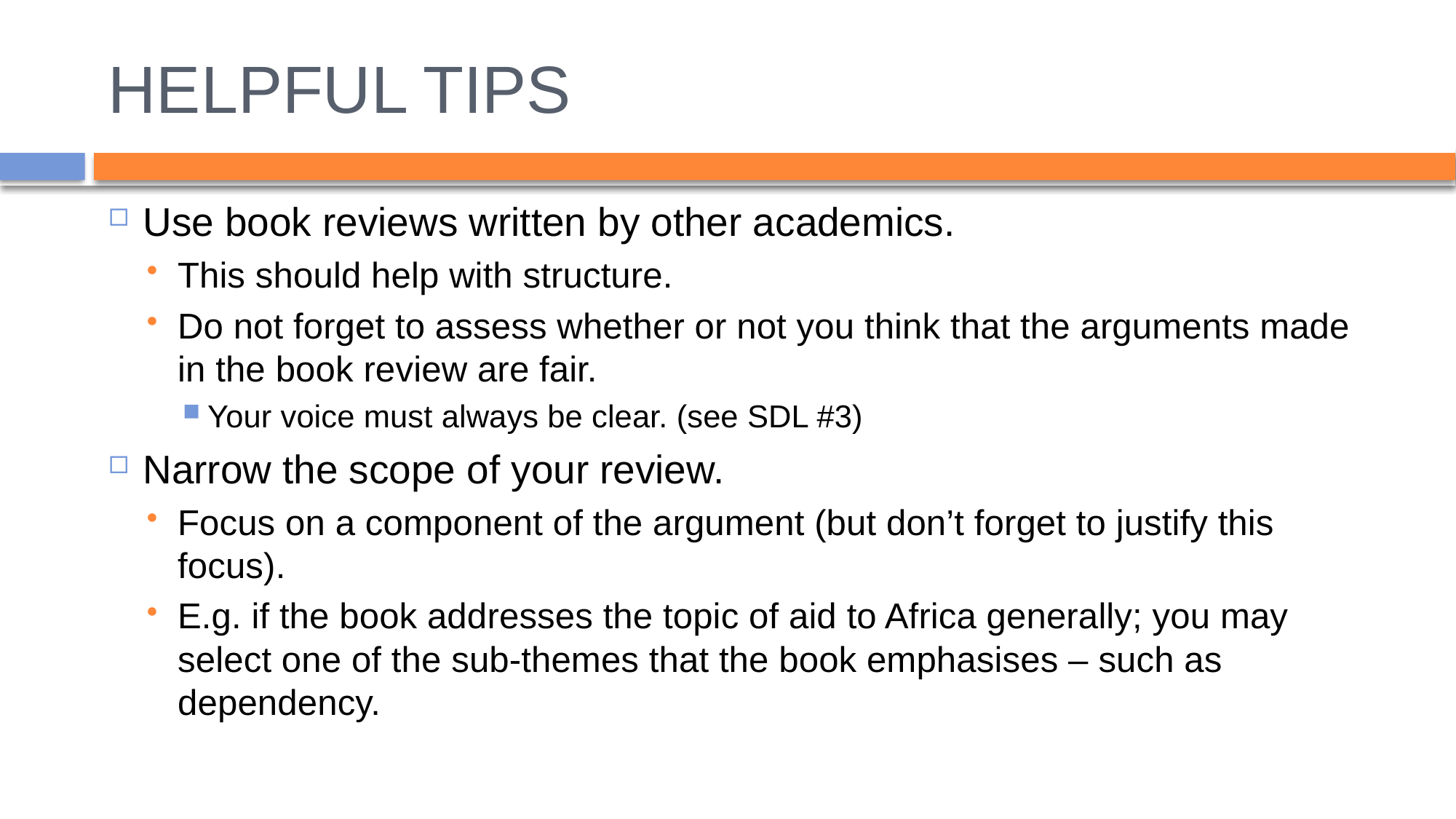

# HELPFUL TIPS
Use book reviews written by other academics.
This should help with structure.
Do not forget to assess whether or not you think that the arguments made in the book review are fair.
Your voice must always be clear. (see SDL #3)
Narrow the scope of your review.
Focus on a component of the argument (but don’t forget to justify this focus).
E.g. if the book addresses the topic of aid to Africa generally; you may select one of the sub-themes that the book emphasises – such as dependency.